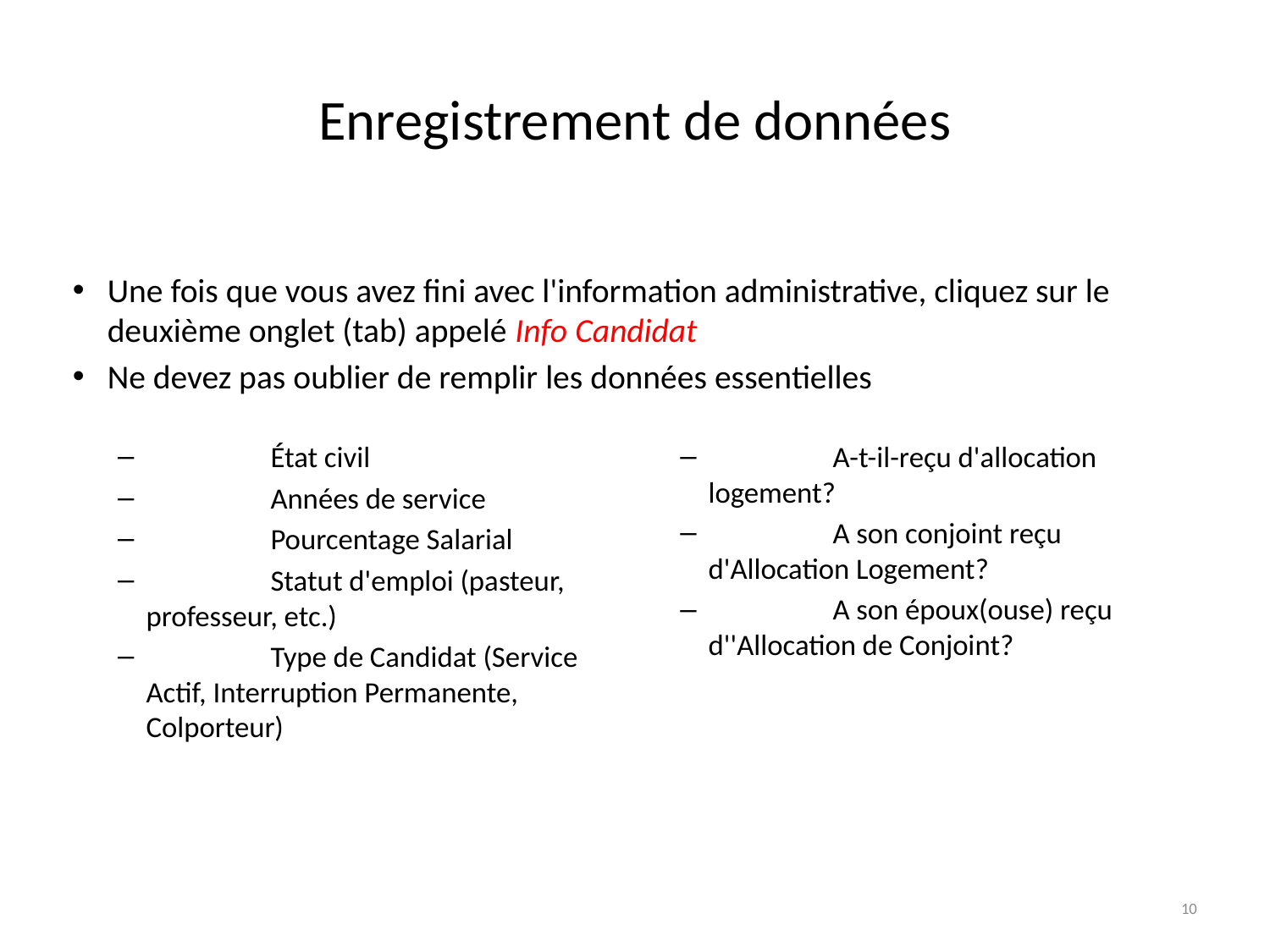

# Enregistrement de données
Une fois que vous avez fini avec l'information administrative, cliquez sur le deuxième onglet (tab) appelé Info Candidat
Ne devez pas oublier de remplir les données essentielles
	État civil
	Années de service
	Pourcentage Salarial
	Statut d'emploi (pasteur, professeur, etc.)
	Type de Candidat (Service Actif, Interruption Permanente, Colporteur)
	A-t-il-reçu d'allocation logement?
	A son conjoint reçu d'Allocation Logement?
	A son époux(ouse) reçu d''Allocation de Conjoint?

10